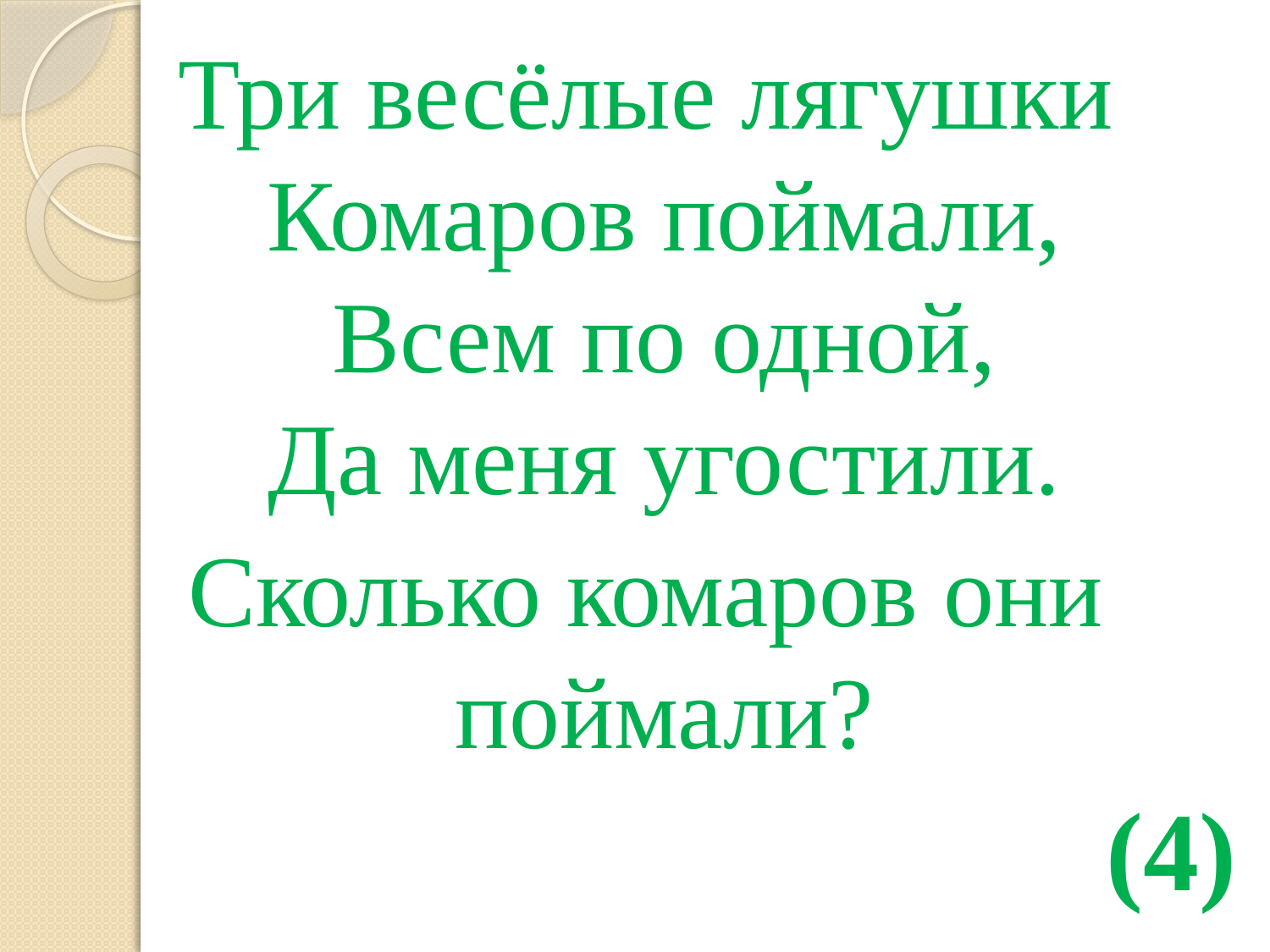

Три весёлые лягушки
Комаров поймали,
Всем по одной,
Да меня угостили.
Сколько комаров они поймали?
(4)